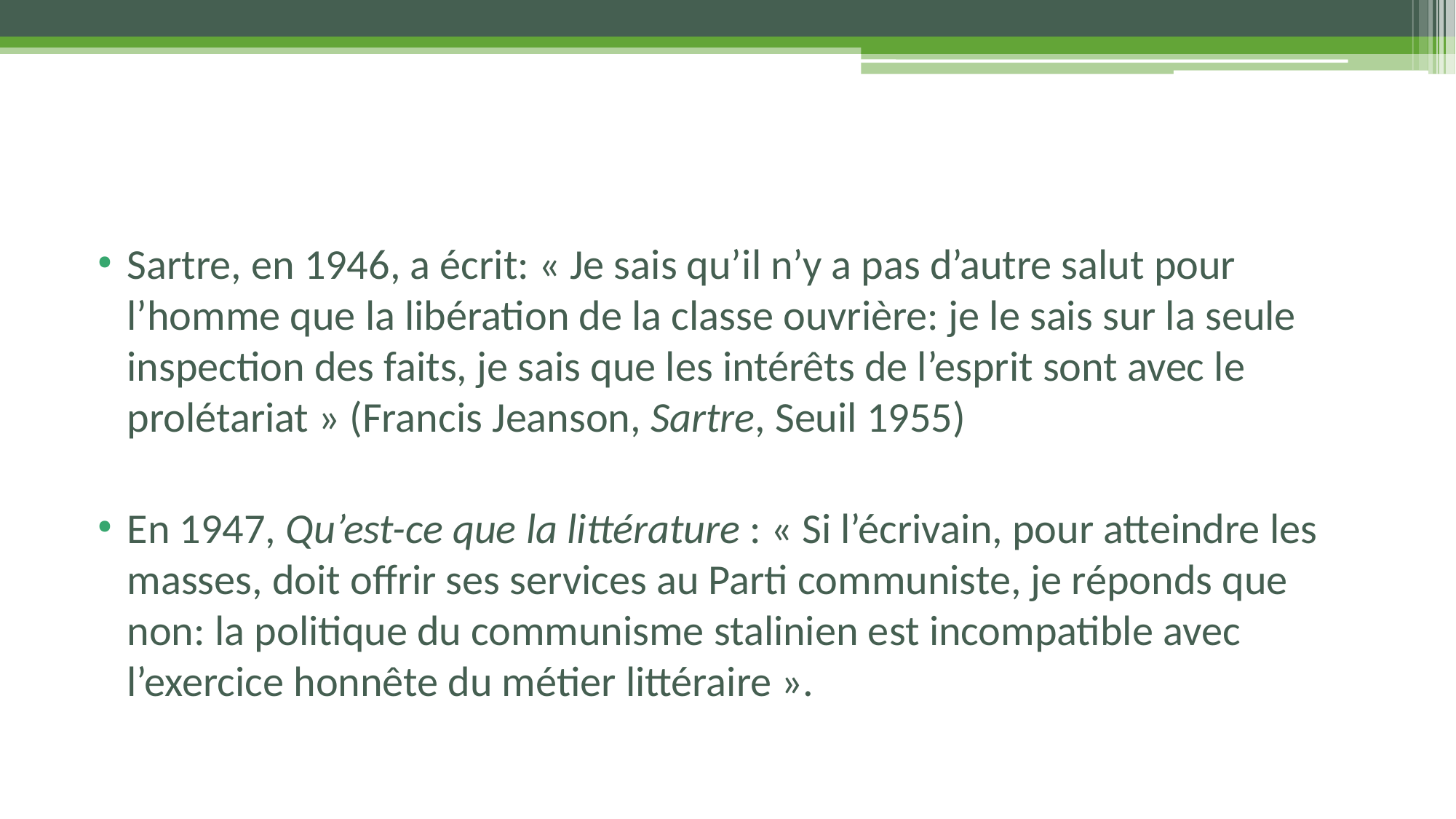

#
Sartre, en 1946, a écrit: « Je sais qu’il n’y a pas d’autre salut pour l’homme que la libération de la classe ouvrière: je le sais sur la seule inspection des faits, je sais que les intérêts de l’esprit sont avec le prolétariat » (Francis Jeanson, Sartre, Seuil 1955)

En 1947, Qu’est-ce que la littérature : « Si l’écrivain, pour atteindre les masses, doit offrir ses services au Parti communiste, je réponds que non: la politique du communisme stalinien est incompatible avec l’exercice honnête du métier littéraire ».